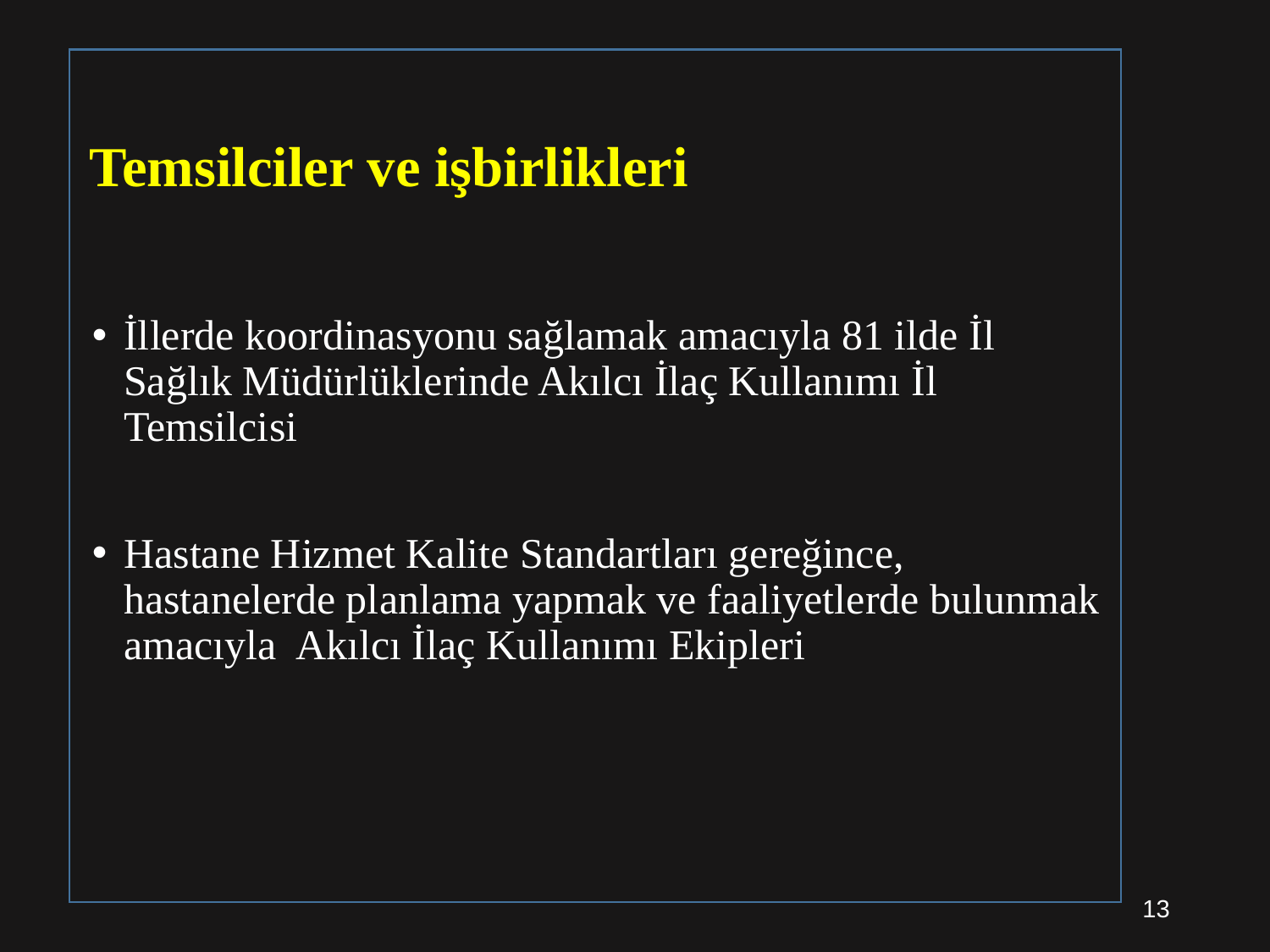

# Temsilciler ve işbirlikleri
İllerde koordinasyonu sağlamak amacıyla 81 ilde İl Sağlık Müdürlüklerinde Akılcı İlaç Kullanımı İl Temsilcisi

Hastane Hizmet Kalite Standartları gereğince, hastanelerde planlama yapmak ve faaliyetlerde bulunmak amacıyla  Akılcı İlaç Kullanımı Ekipleri
13